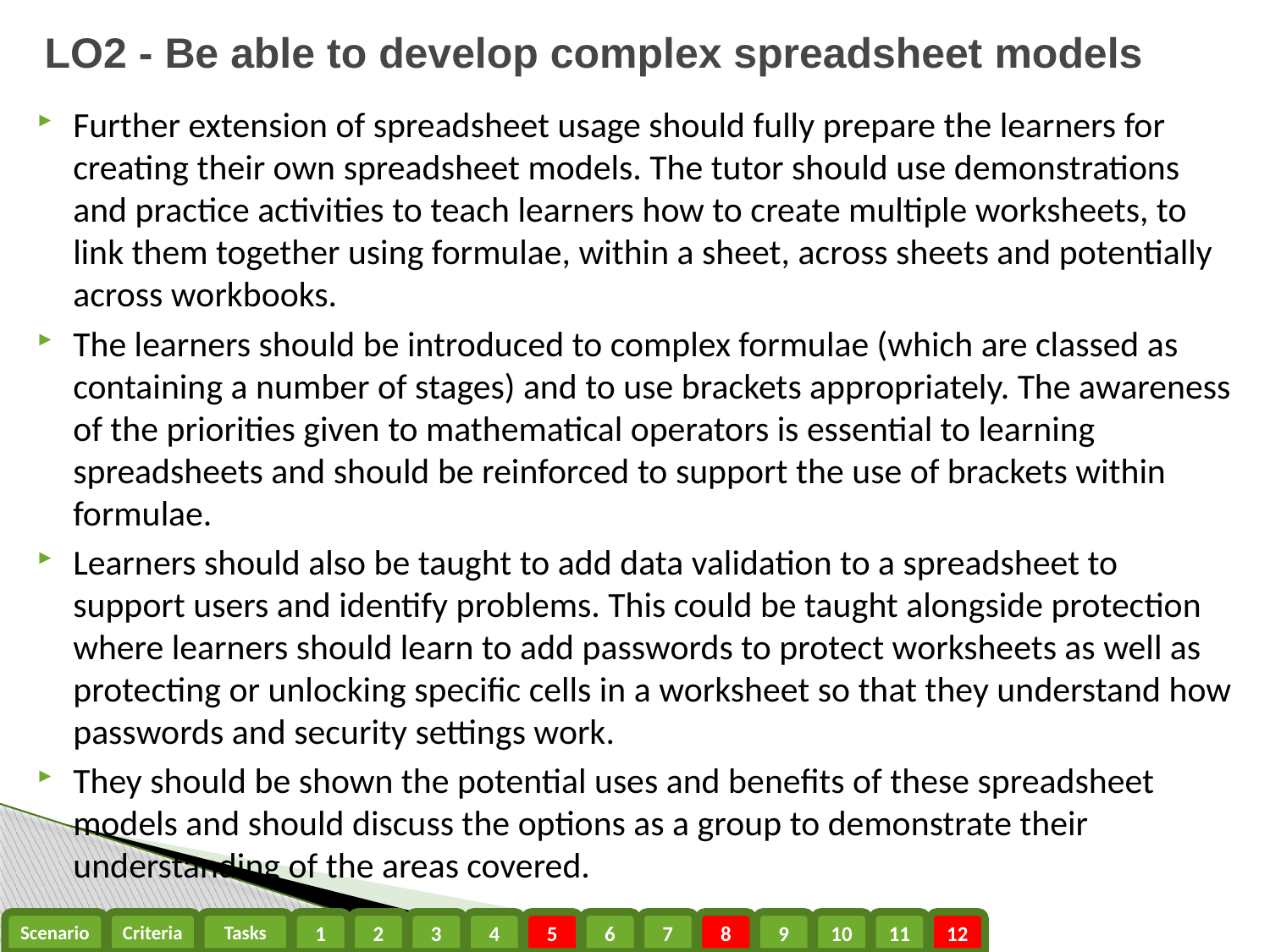

# LO2 - Be able to develop complex spreadsheet models
Further extension of spreadsheet usage should fully prepare the learners for creating their own spreadsheet models. The tutor should use demonstrations and practice activities to teach learners how to create multiple worksheets, to link them together using formulae, within a sheet, across sheets and potentially across workbooks.
The learners should be introduced to complex formulae (which are classed as containing a number of stages) and to use brackets appropriately. The awareness of the priorities given to mathematical operators is essential to learning spreadsheets and should be reinforced to support the use of brackets within formulae.
Learners should also be taught to add data validation to a spreadsheet to support users and identify problems. This could be taught alongside protection where learners should learn to add passwords to protect worksheets as well as protecting or unlocking specific cells in a worksheet so that they understand how passwords and security settings work.
They should be shown the potential uses and benefits of these spreadsheet models and should discuss the options as a group to demonstrate their understanding of the areas covered.